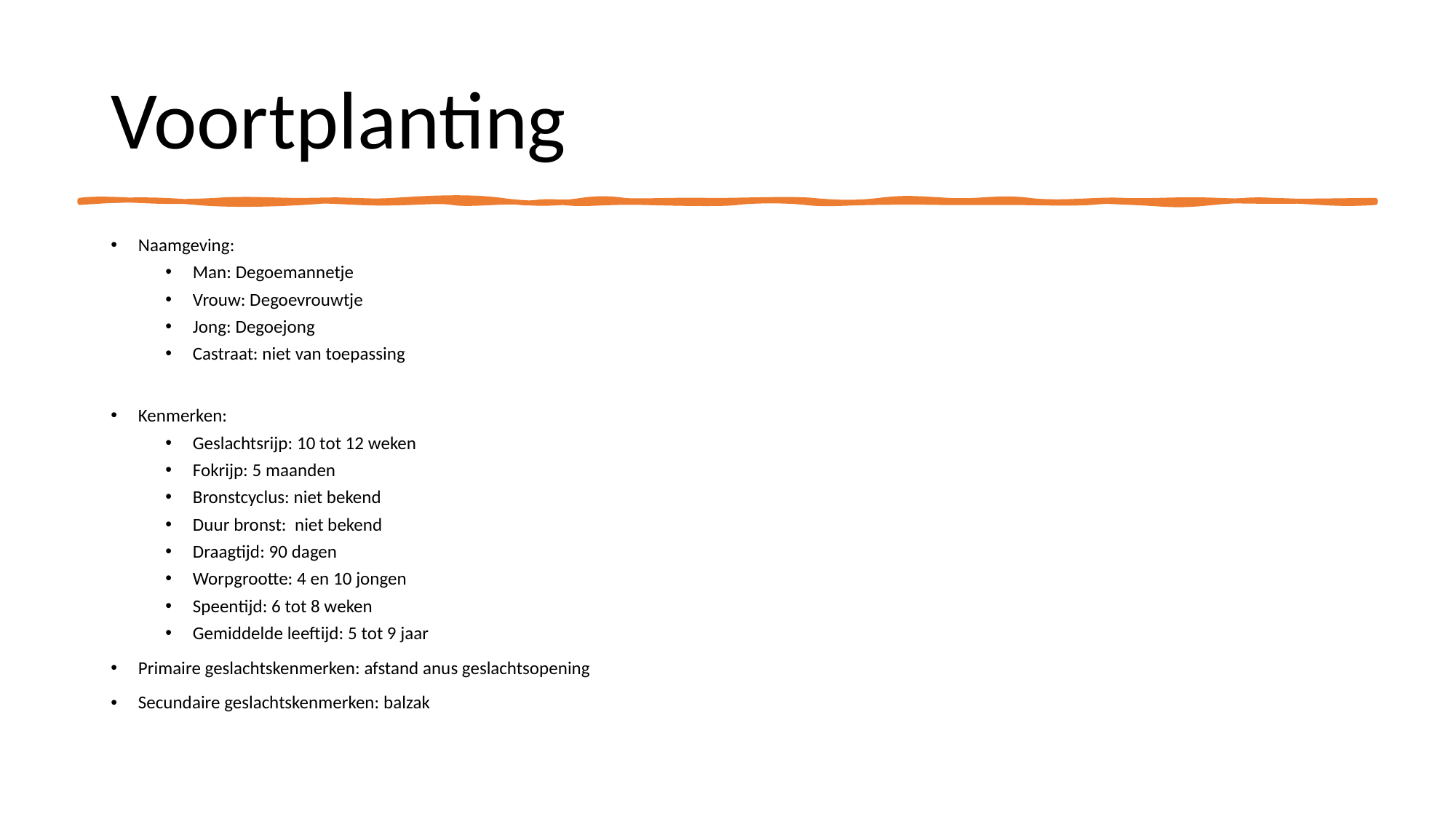

# Voortplanting

Naamgeving:
Man: Degoemannetje
Vrouw: Degoevrouwtje
Jong: Degoejong
Castraat: niet van toepassing

Kenmerken:
Geslachtsrijp: 10 tot 12 weken
Fokrijp: 5 maanden
Bronstcyclus: niet bekend
Duur bronst:  niet bekend
Draagtijd: 90 dagen
Worpgrootte: 4 en 10 jongen
Speentijd: 6 tot 8 weken
Gemiddelde leeftijd: 5 tot 9 jaar
Primaire geslachtskenmerken: afstand anus geslachtsopening
Secundaire geslachtskenmerken: balzak